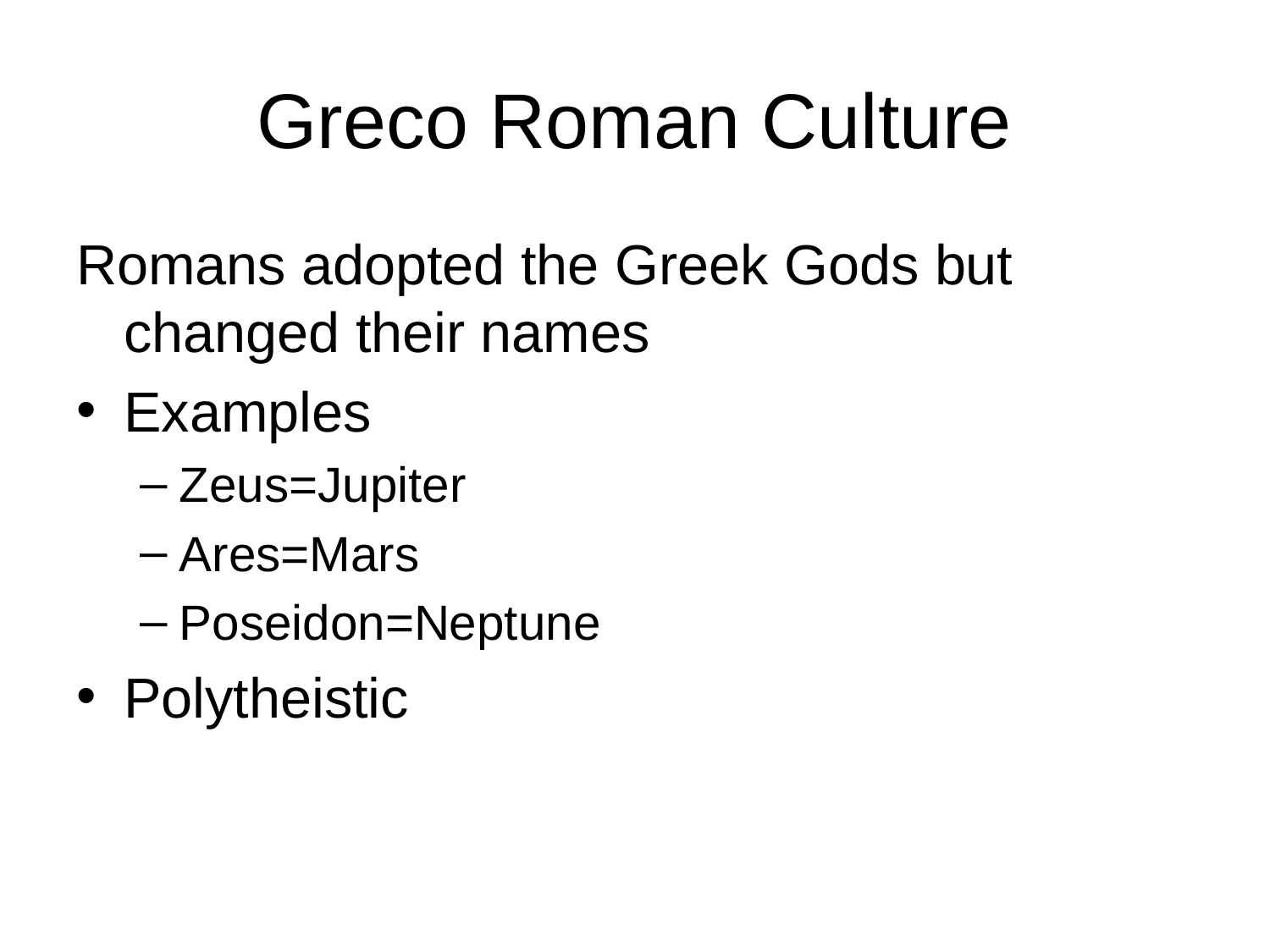

# Greco Roman Culture
Romans adopted the Greek Gods but changed their names
Examples
Zeus=Jupiter
Ares=Mars
Poseidon=Neptune
Polytheistic